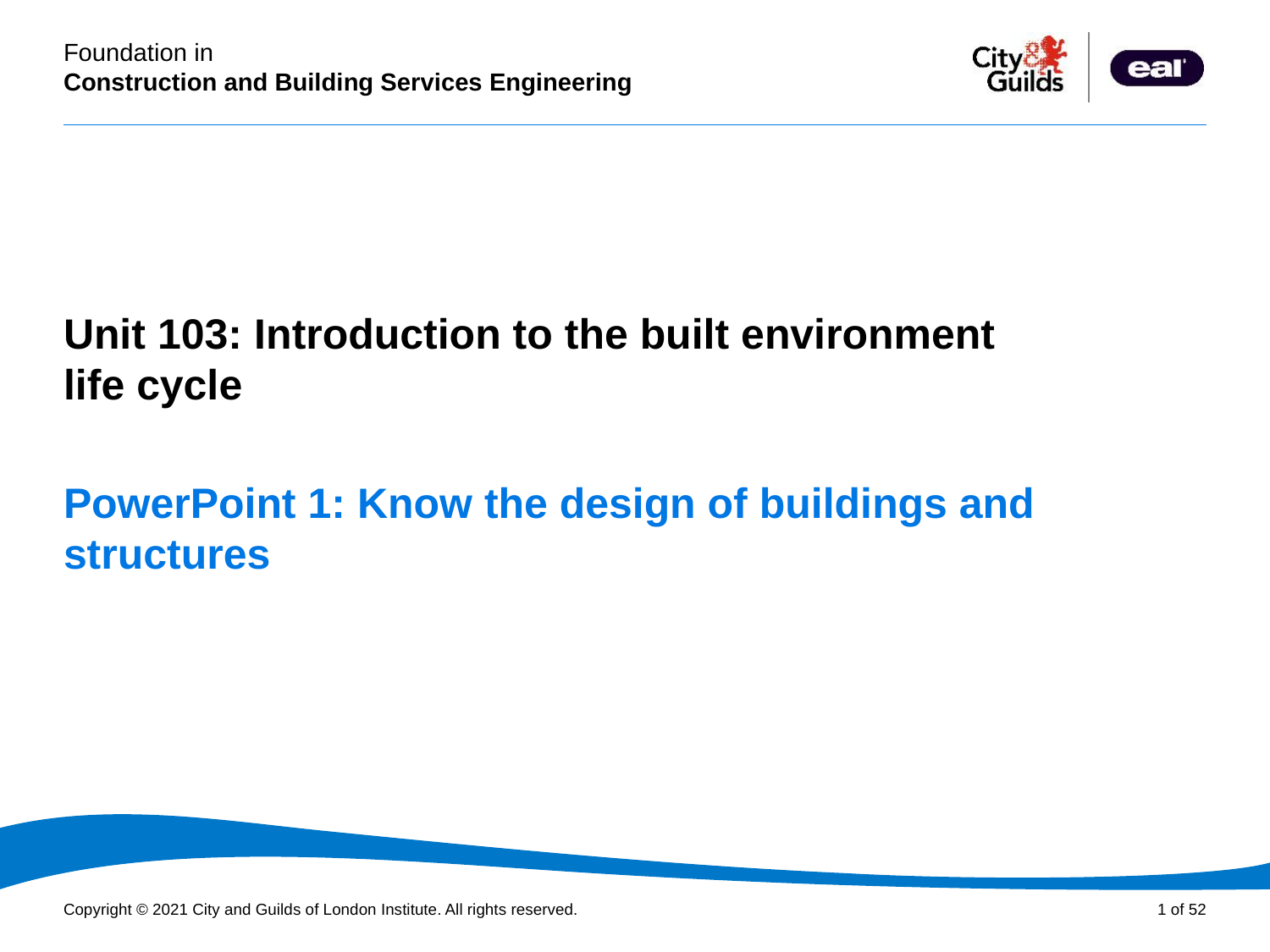

PowerPoint presentation
Unit 103: Introduction to the built environment
life cycle

# PowerPoint 1: Know the design of buildings and structures